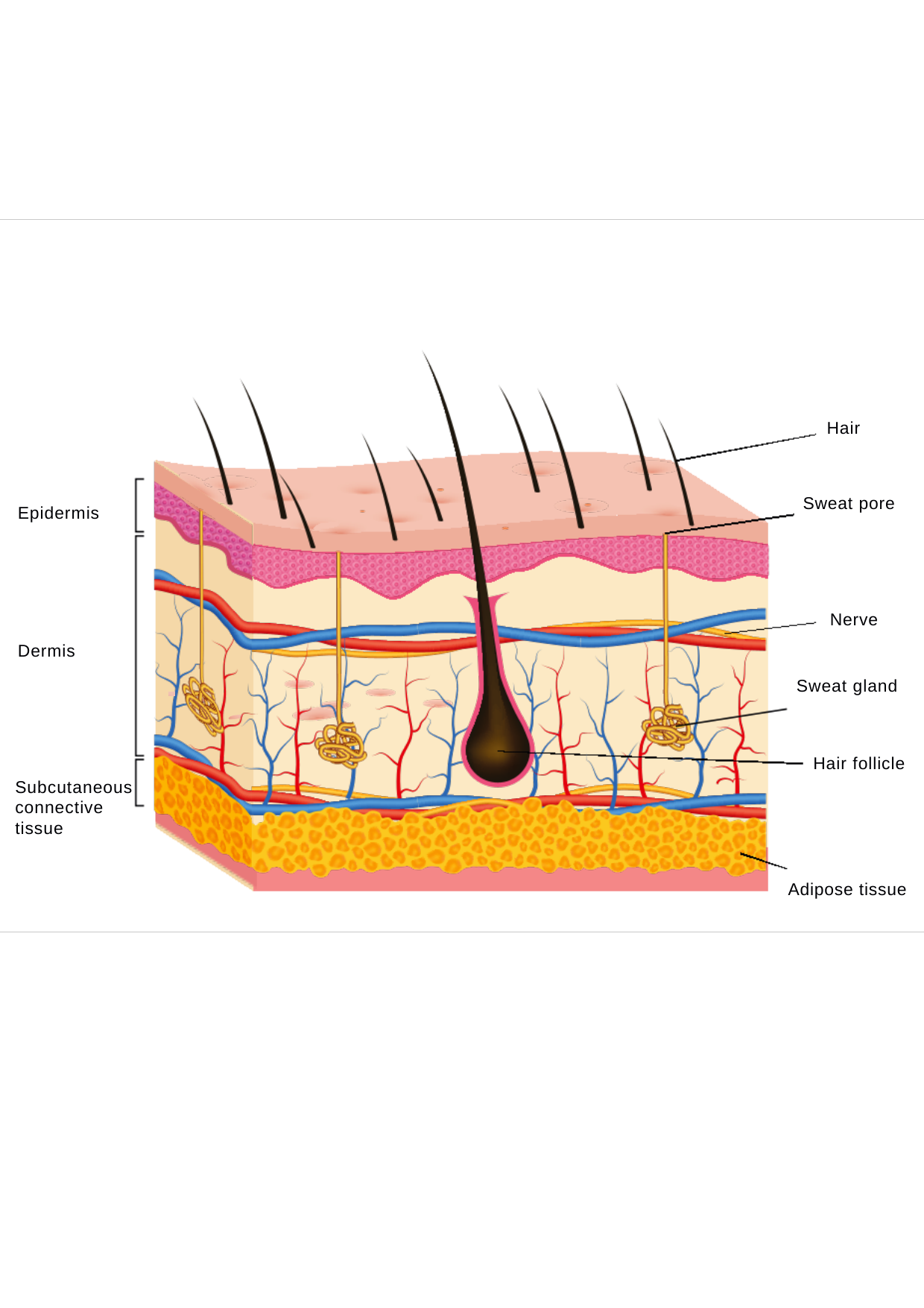

Hair

Sweat pore
Epidermis
Nerve
Dermis
Sweat gland

Hair follicle
Subcutaneous connective tissue

Adipose tissue